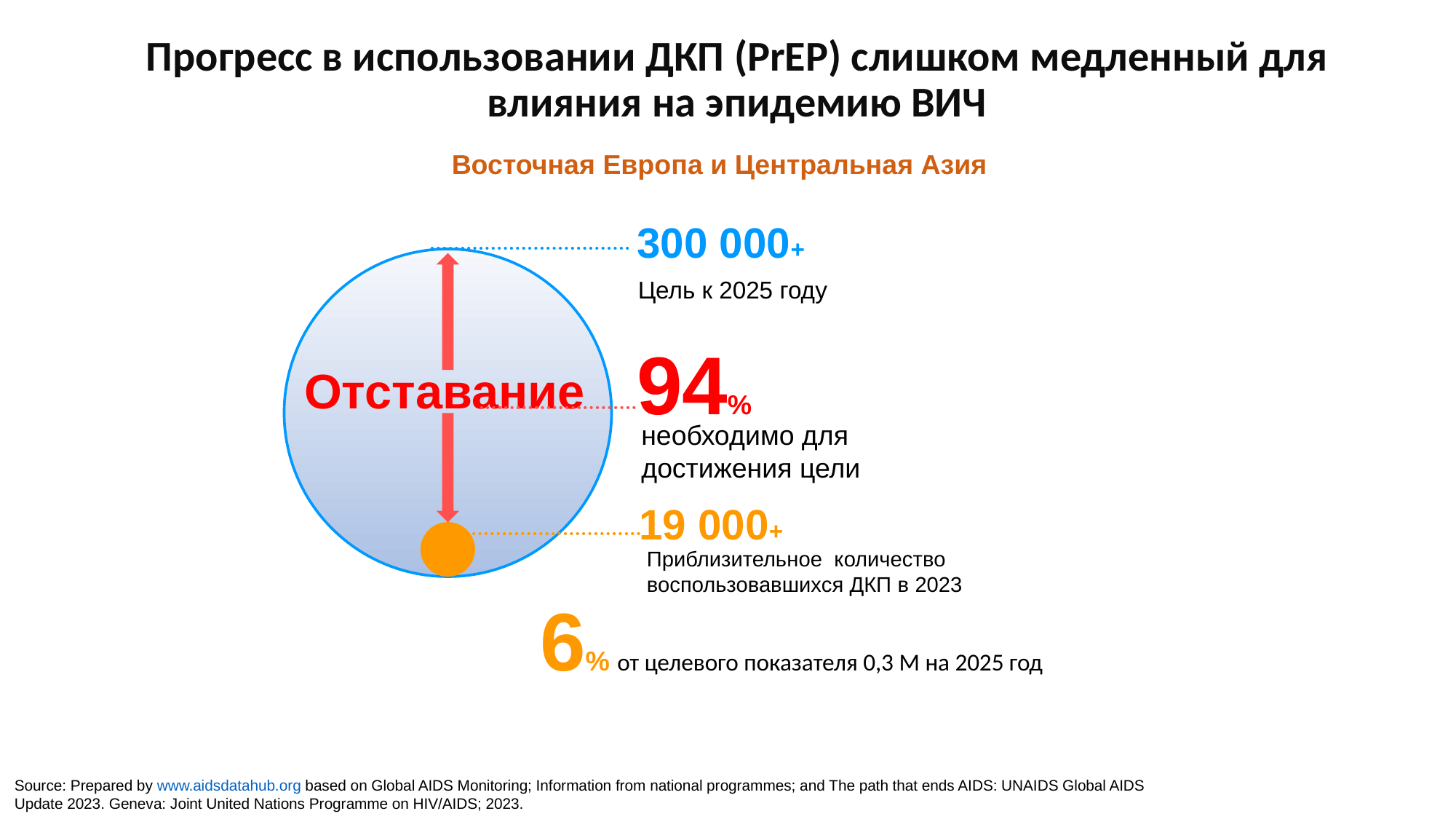

Прогресс в использовании ДКП (PrEP) слишком медленный для влияния на эпидемию ВИЧ
Восточная Европа и Центральная Азия
300 000+
Цель к 2025 году

 Отставание
необходимо для достижения цели

19 000+
Приблизительное  количество воспользовавшихся ДКП в 2023

94%
6% от целевого показателя 0,3 М на 2025 год

Source: Prepared by www.aidsdatahub.org based on Global AIDS Monitoring; Information from national programmes; and The path that ends AIDS: UNAIDS Global AIDS Update 2023. Geneva: Joint United Nations Programme on HIV/AIDS; 2023.